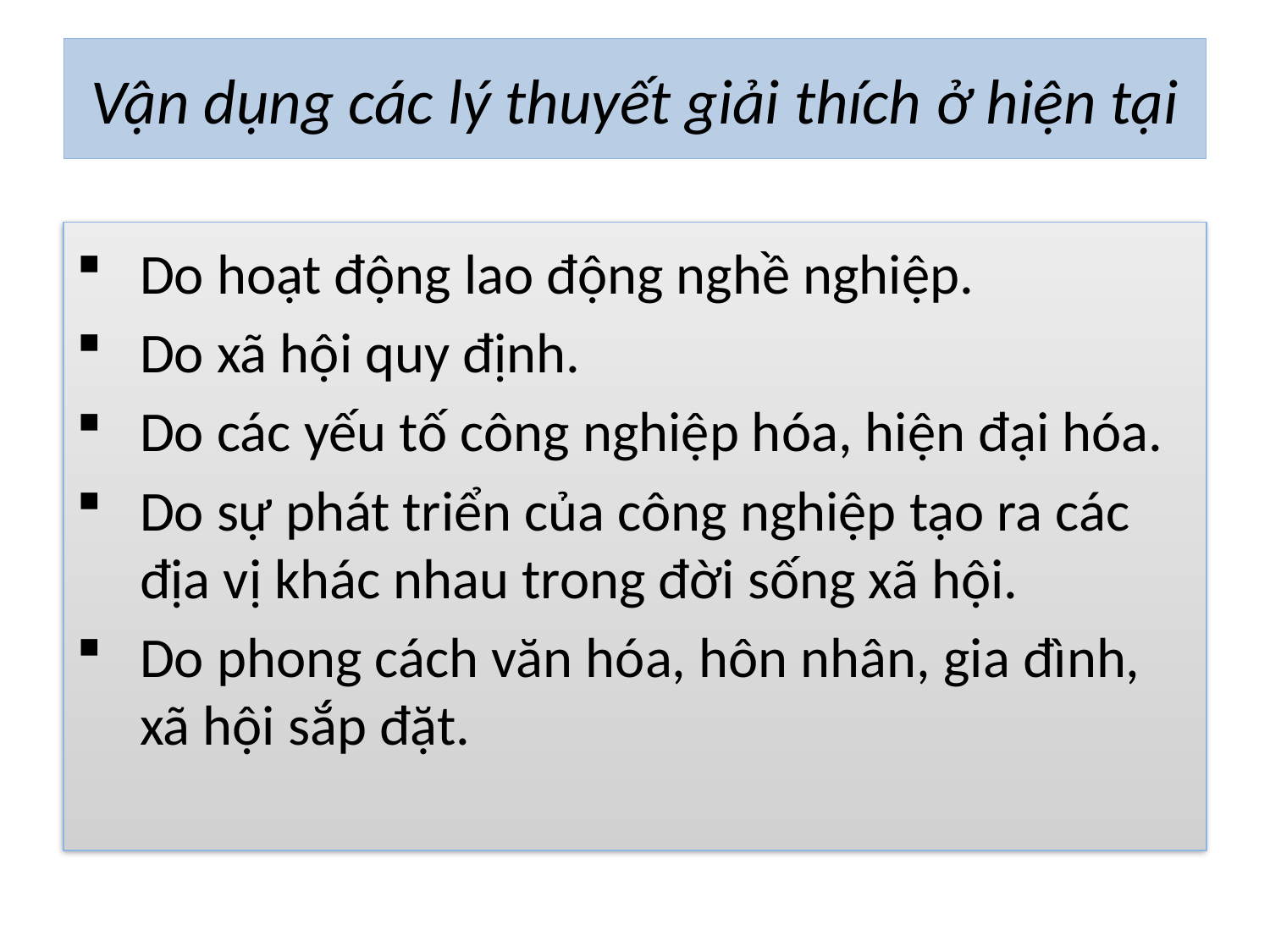

# Vận dụng các lý thuyết giải thích ở hiện tại
Do hoạt động lao động nghề nghiệp.
Do xã hội quy định.
Do các yếu tố công nghiệp hóa, hiện đại hóa.
Do sự phát triển của công nghiệp tạo ra các địa vị khác nhau trong đời sống xã hội.
Do phong cách văn hóa, hôn nhân, gia đình, xã hội sắp đặt.